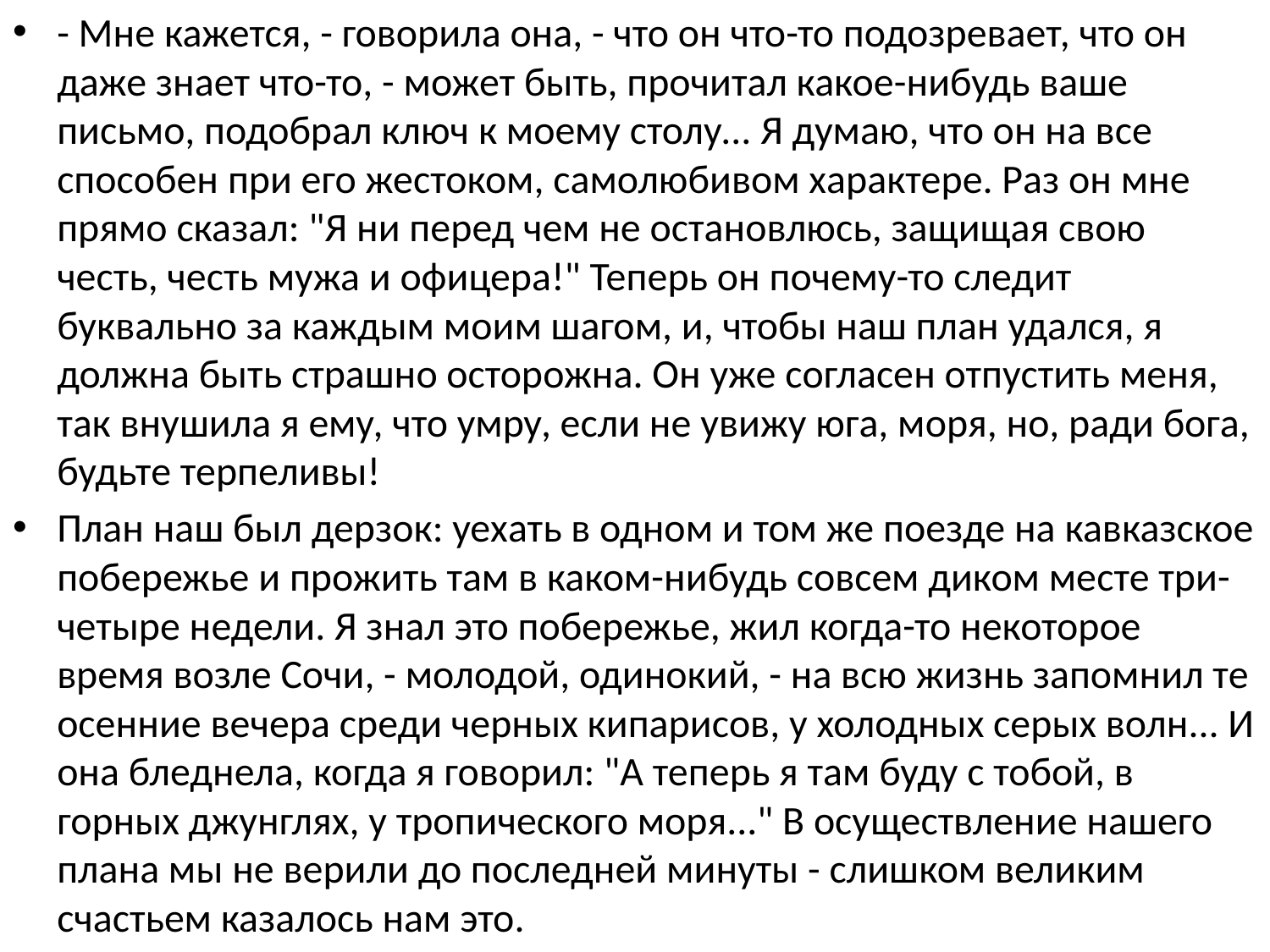

- Мне кажется, - говорила она, - что он что-то подозревает, что он даже знает что-то, - может быть, прочитал какое-нибудь ваше письмо, подобрал ключ к моему столу... Я думаю, что он на все способен при его жестоком, самолюбивом характере. Раз он мне прямо сказал: "Я ни перед чем не остановлюсь, защищая свою честь, честь мужа и офицера!" Теперь он почему-то следит буквально за каждым моим шагом, и, чтобы наш план удался, я должна быть страшно осторожна. Он уже согласен отпустить меня, так внушила я ему, что умру, если не увижу юга, моря, но, ради бога, будьте терпеливы!
План наш был дерзок: уехать в одном и том же поезде на кавказское побережье и прожить там в каком-нибудь совсем диком месте три-четыре недели. Я знал это побережье, жил когда-то некоторое время возле Сочи, - молодой, одинокий, - на всю жизнь запомнил те осенние вечера среди черных кипарисов, у холодных серых волн... И она бледнела, когда я говорил: "А теперь я там буду с тобой, в горных джунглях, у тропического моря..." В осуществление нашего плана мы не верили до последней минуты - слишком великим счастьем казалось нам это.
#